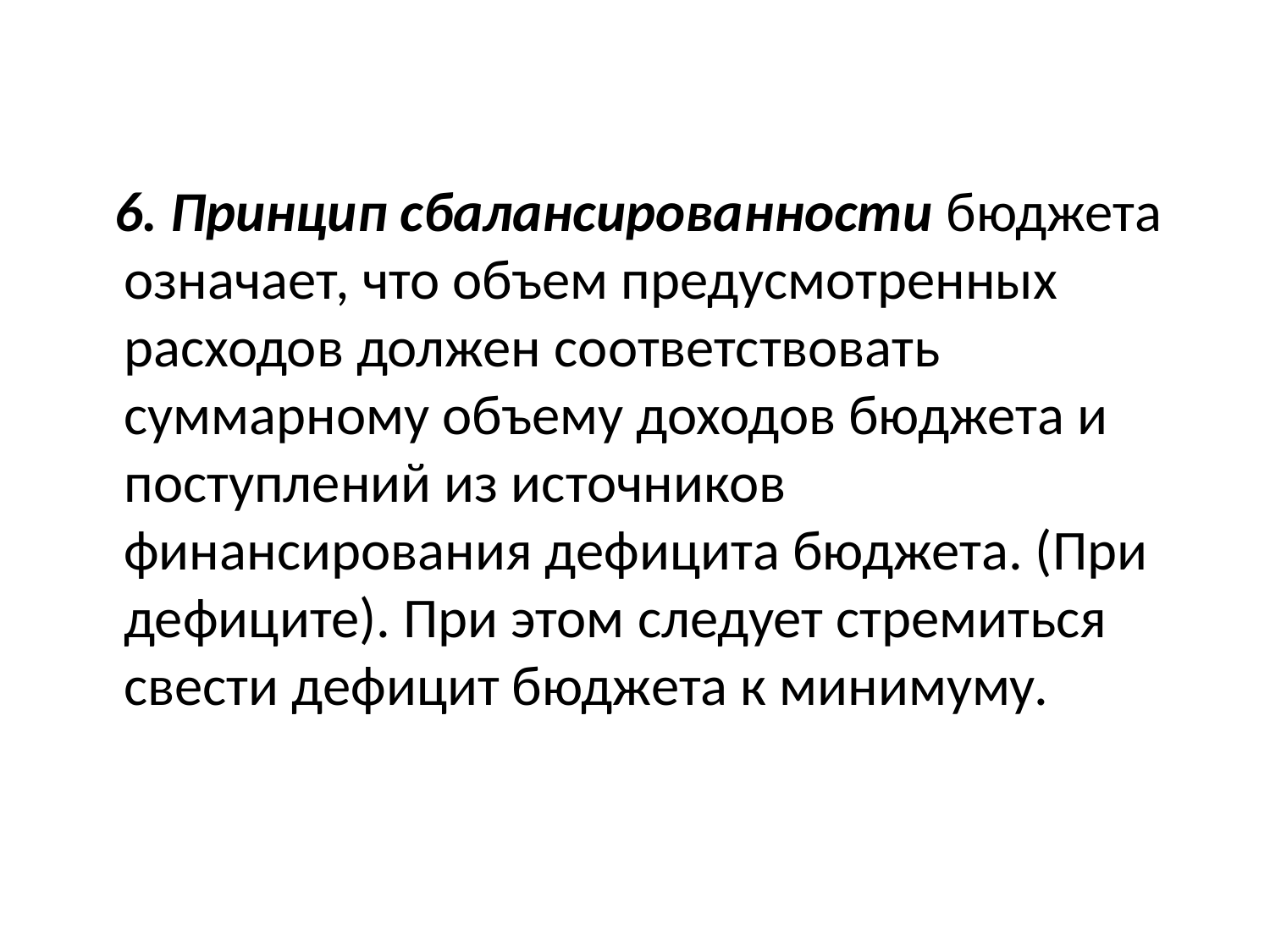

#
   6. Принцип сбалансированности бюджета означает, что объем предусмотренных расходов должен соответствовать суммарному объему доходов бюджета и поступлений из источников финансирования дефицита бюджета. (При дефиците). При этом следует стремиться свести дефицит бюджета к минимуму.